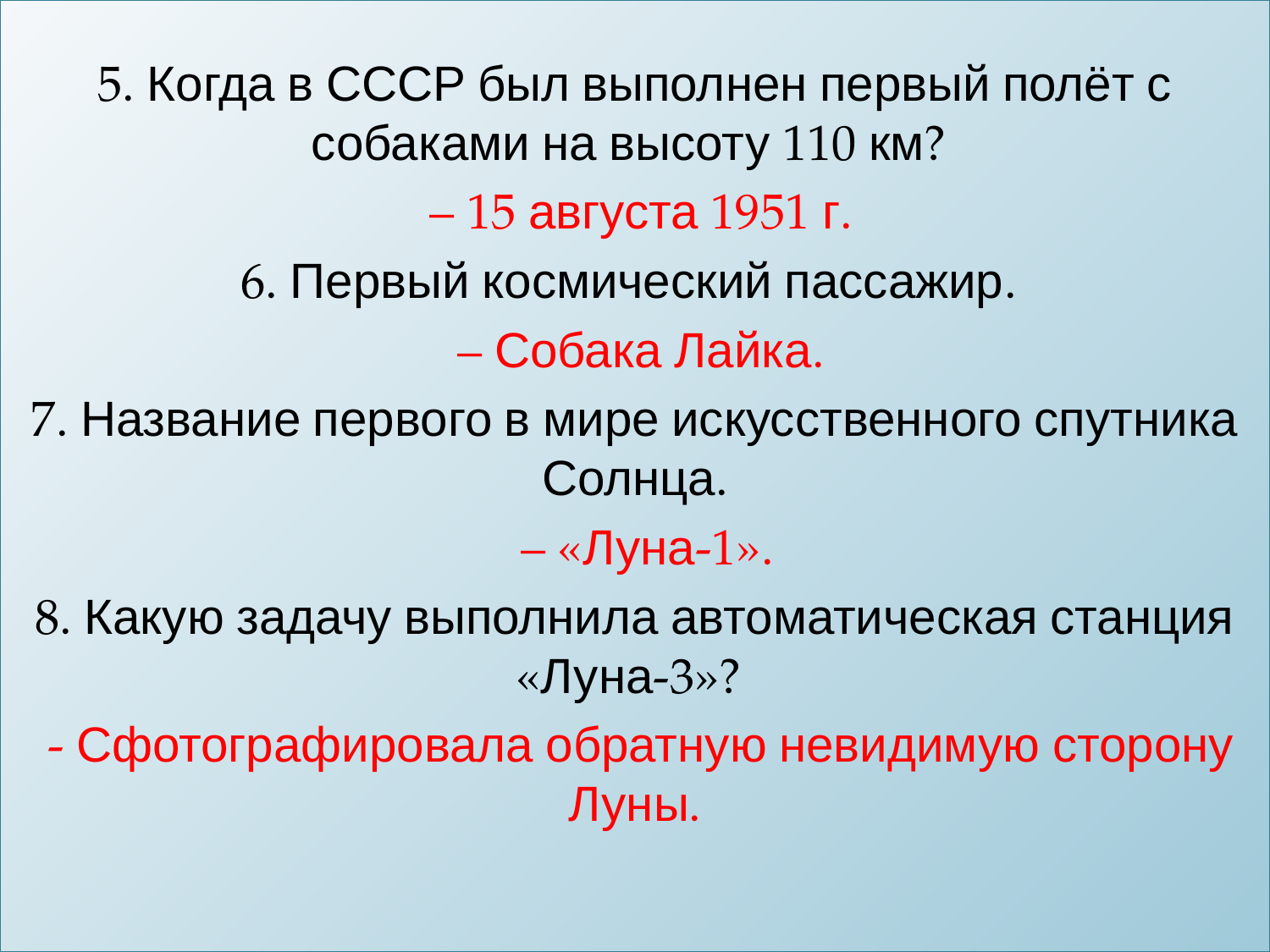

5. Когда в СССР был выполнен первый полёт с собаками на высоту 110 км?
 – 15 августа 1951 г.
6. Первый космический пассажир.
 – Собака Лайка.
7. Название первого в мире искусственного спутника Солнца.
  – «Луна-1».
8. Какую задачу выполнила автоматическая станция «Луна-3»?
 - Сфотографировала обратную невидимую сторону Луны.